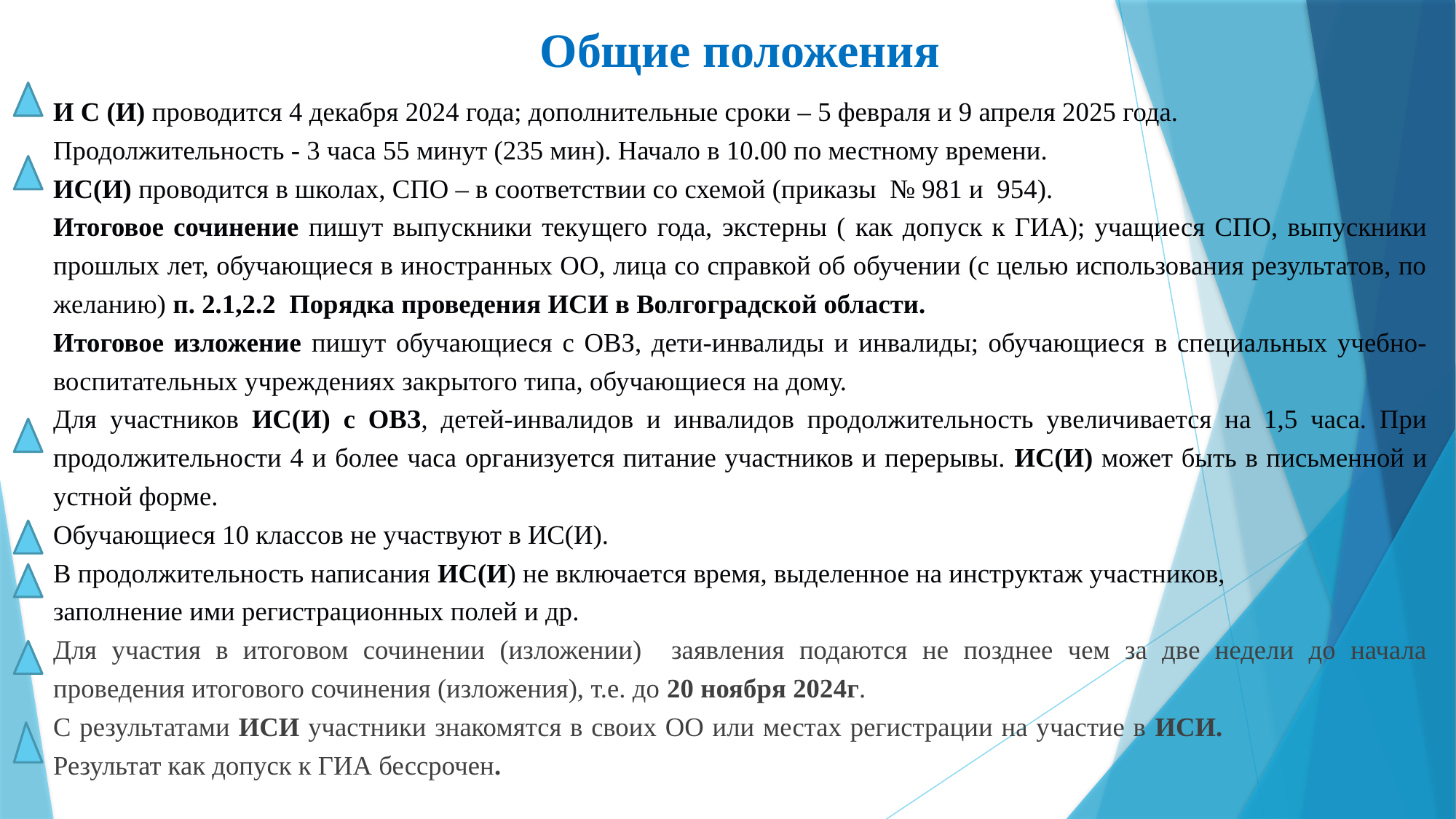

# Общие положения

И С (И) проводится 4 декабря 2024 года; дополнительные сроки – 5 февраля и 9 апреля 2025 года.
Продолжительность - 3 часа 55 минут (235 мин). Начало в 10.00 по местному времени.
ИС(И) проводится в школах, СПО – в соответствии со схемой (приказы  № 981 и  954).
Итоговое сочинение пишут выпускники текущего года, экстерны ( как допуск к ГИА); учащиеся СПО, выпускники прошлых лет, обучающиеся в иностранных ОО, лица со справкой об обучении (с целью использования результатов, по желанию) п. 2.1,2.2  Порядка проведения ИСИ в Волгоградской области.
Итоговое изложение пишут обучающиеся с ОВЗ, дети-инвалиды и инвалиды; обучающиеся в специальных учебно-воспитательных учреждениях закрытого типа, обучающиеся на дому.
Для участников ИС(И) с ОВЗ, детей-инвалидов и инвалидов продолжительность увеличивается на 1,5 часа. При продолжительности 4 и более часа организуется питание участников и перерывы. ИС(И) может быть в письменной и устной форме.
Обучающиеся 10 классов не участвуют в ИС(И).
В продолжительность написания ИС(И) не включается время, выделенное на инструктаж участников,
заполнение ими регистрационных полей и др.
Для участия в итоговом сочинении (изложении)  заявления подаются не позднее чем за две недели до начала проведения итогового сочинения (изложения), т.е. до 20 ноября 2024г.
С результатами ИСИ участники знакомятся в своих ОО или местах регистрации на участие в ИСИ.                         Результат как допуск к ГИА бессрочен.